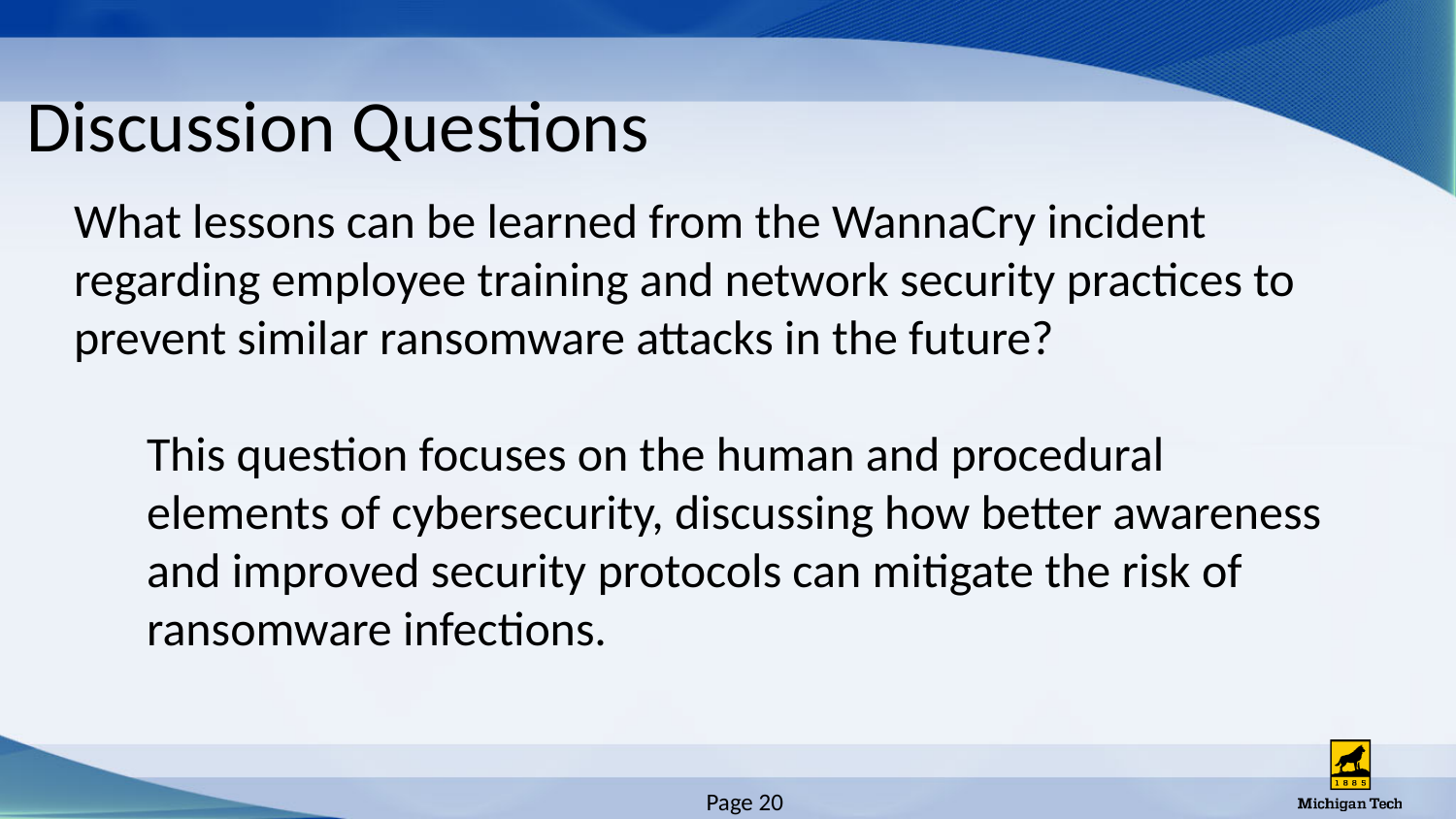

# Discussion Questions
What lessons can be learned from the WannaCry incident regarding employee training and network security practices to prevent similar ransomware attacks in the future?

This question focuses on the human and procedural elements of cybersecurity, discussing how better awareness and improved security protocols can mitigate the risk of ransomware infections.